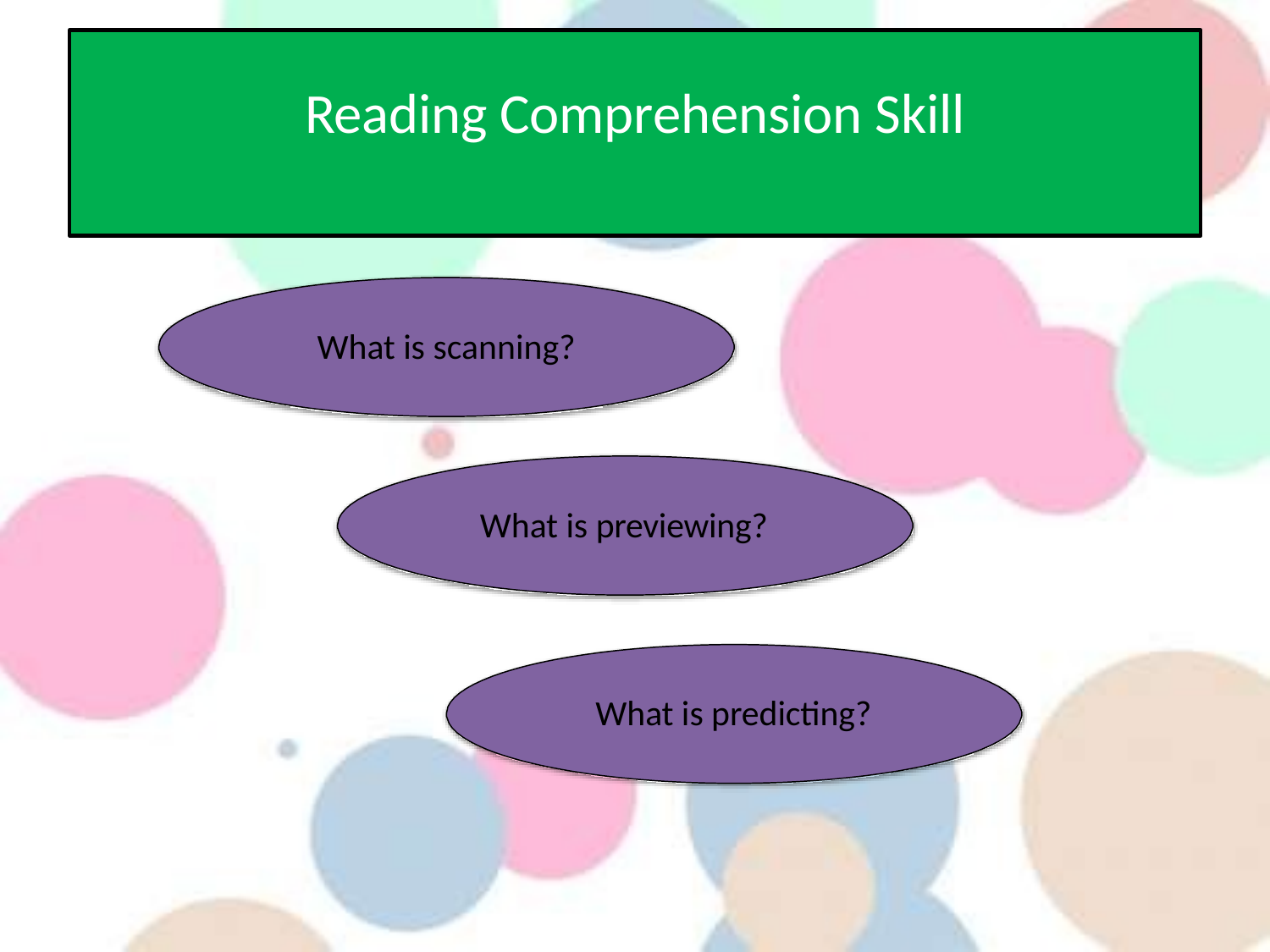

# Reading Comprehension Skill

What is scanning?

What is previewing?

What is predicting?